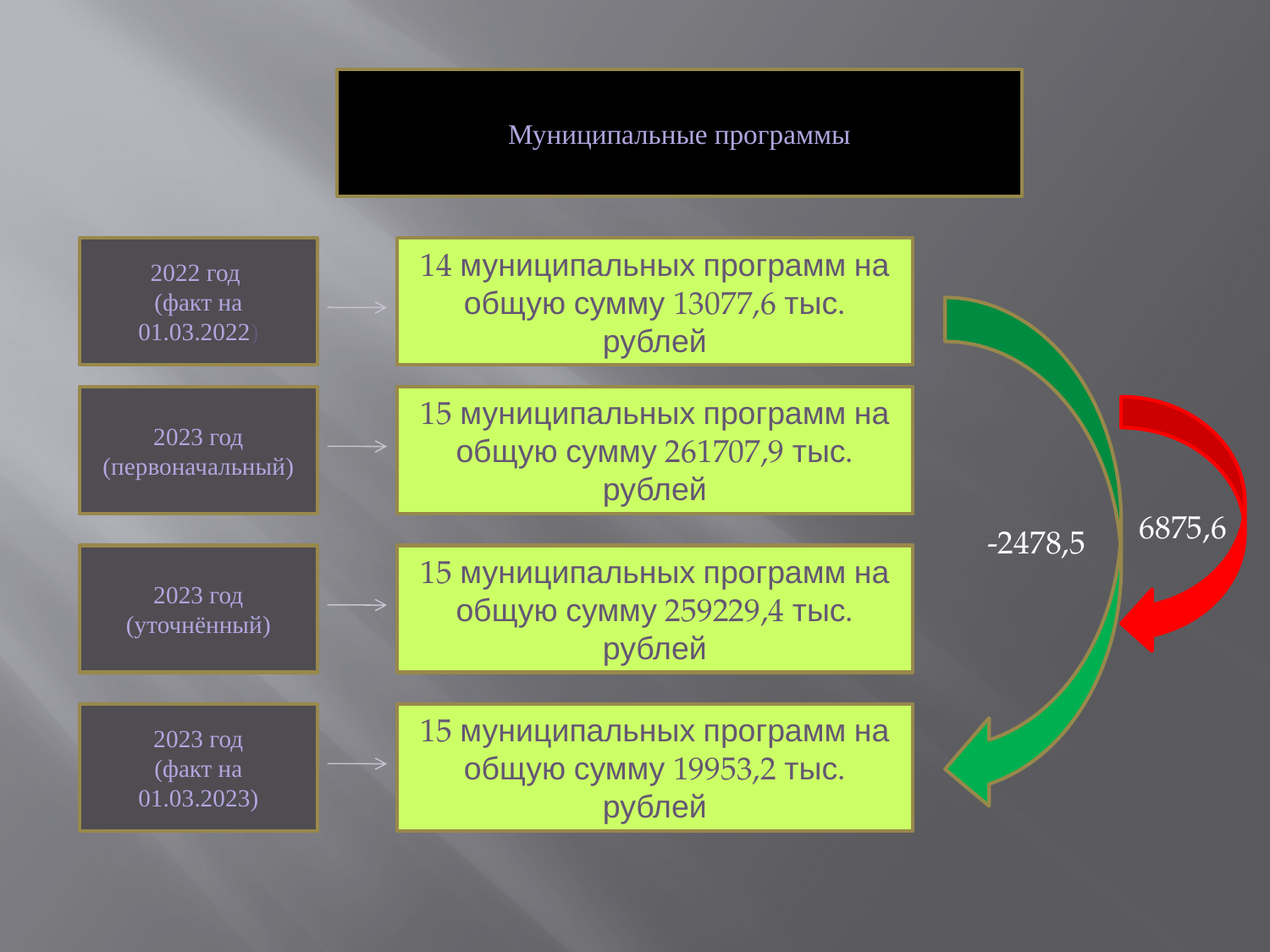

Муниципальные программы
2022 год
(факт на 01.03.2022)
14 муниципальных программ на общую сумму 13077,6 тыс. рублей

2023 год (первоначальный)
15 муниципальных программ на общую сумму 261707,9 тыс. рублей
6875,6

-2478,5
2023 год (уточнённый)
15 муниципальных программ на общую сумму 259229,4 тыс. рублей
2023 год
(факт на 01.03.2023)
15 муниципальных программ на общую сумму 19953,2 тыс. рублей